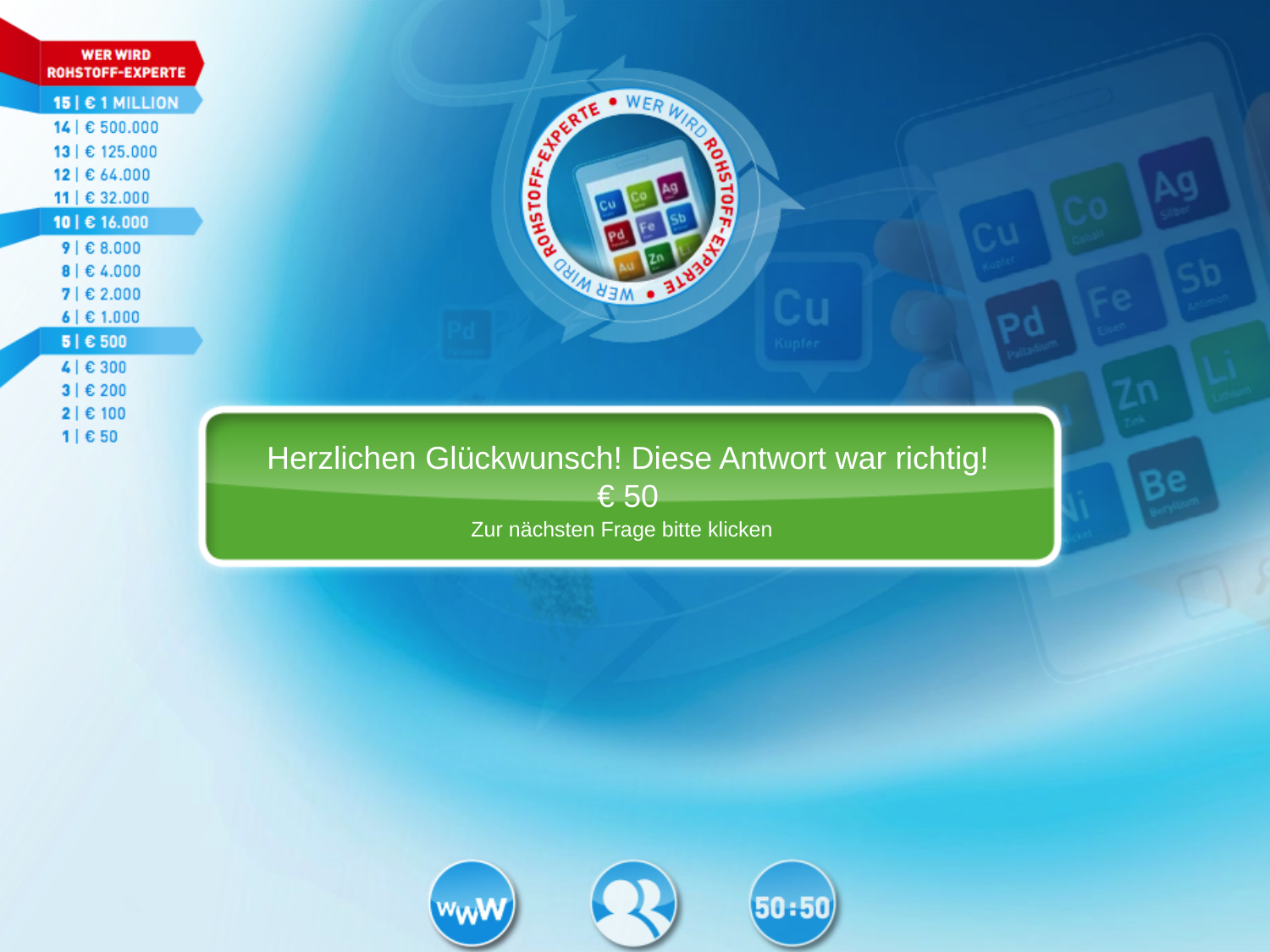

Herzlichen Glückwunsch! Diese Antwort war richtig!
€ 50